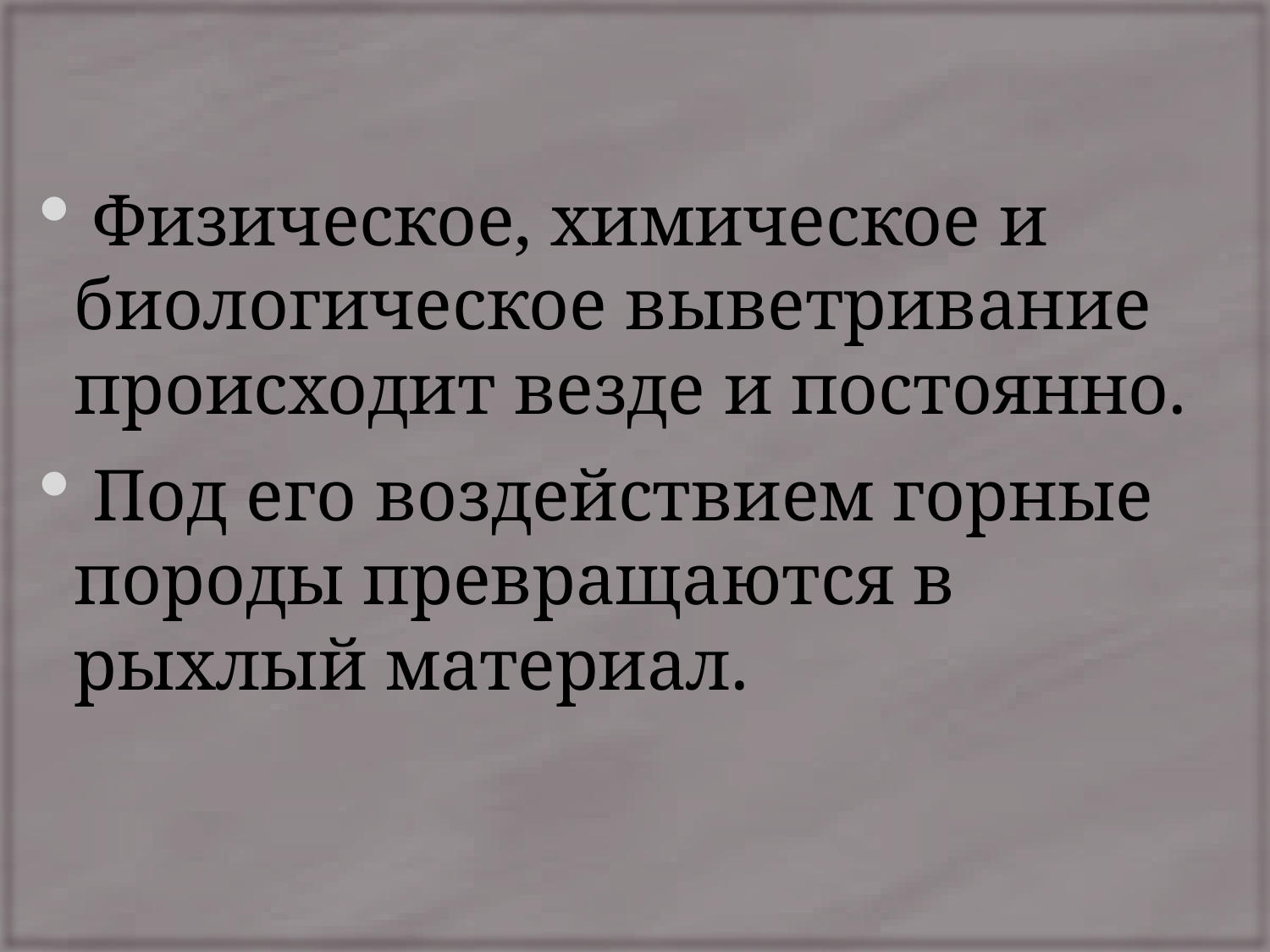

Физическое, химическое и биологическое выветривание происходит везде и постоянно.
 Под его воздействием горные породы превращаются в рыхлый материал.